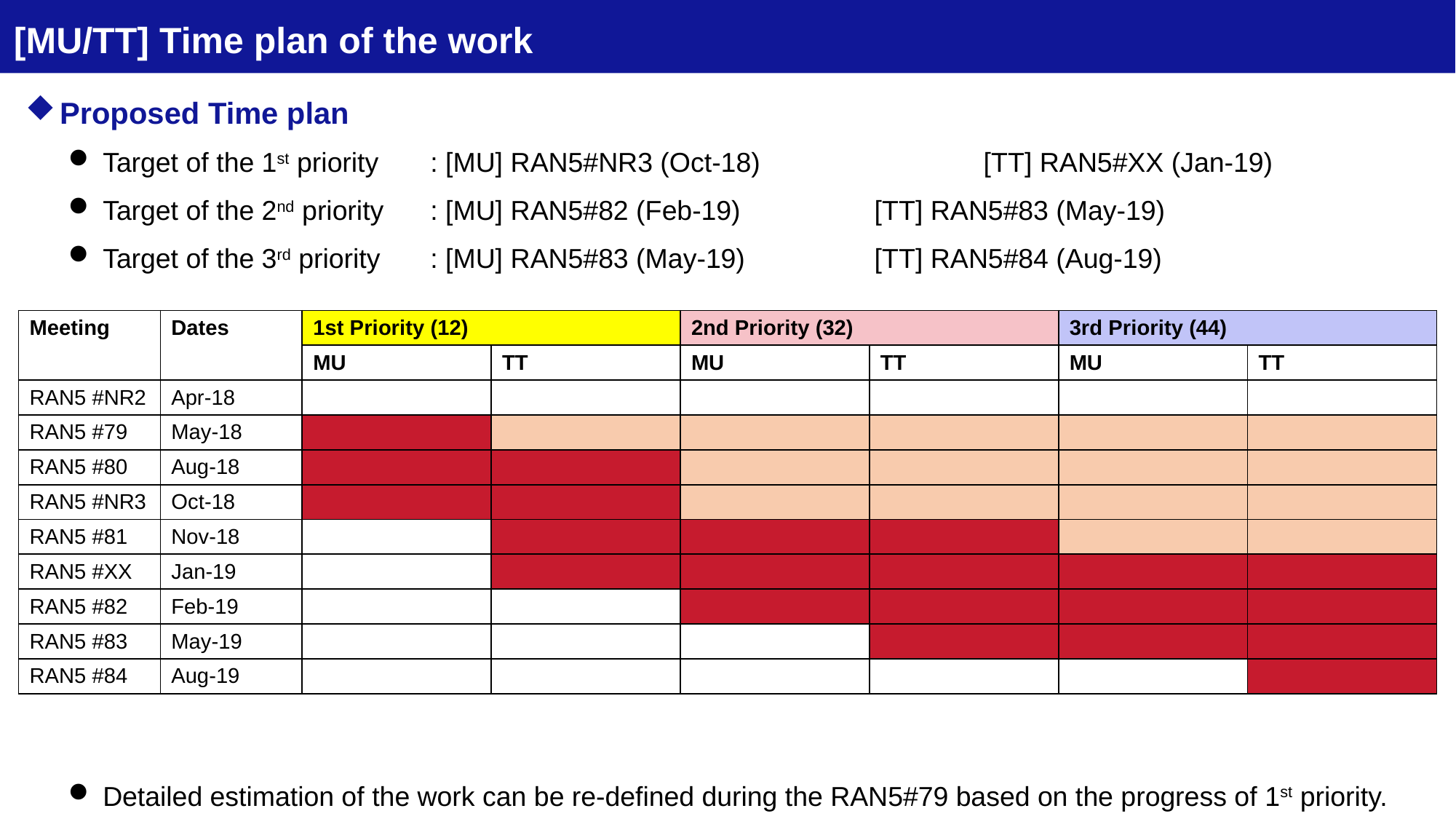

# [MU/TT] Time plan of the work
Proposed Time plan
Target of the 1st priority	: [MU] RAN5#NR3 (Oct-18)		 [TT] RAN5#XX (Jan-19)
Target of the 2nd priority	: [MU] RAN5#82 (Feb-19)		 [TT] RAN5#83 (May-19)
Target of the 3rd priority	: [MU] RAN5#83 (May-19)		 [TT] RAN5#84 (Aug-19)

Detailed estimation of the work can be re-defined during the RAN5#79 based on the progress of 1st priority.
| Meeting | Dates | 1st Priority (12) |  | 2nd Priority (32) |  | 3rd Priority (44) |  |
| --- | --- | --- | --- | --- | --- | --- | --- |
|  |  | MU | TT | MU | TT | MU | TT |
| RAN5 #NR2 | Apr-18 |  |  |  |  |  |  |
| RAN5 #79 | May-18 |  |  |  |  |  |  |
| RAN5 #80 | Aug-18 |  |  |  |  |  |  |
| RAN5 #NR3 | Oct-18 |  |  |  |  |  |  |
| RAN5 #81 | Nov-18 |  |  |  |  |  |  |
| RAN5 #XX | Jan-19 |  |  |  |  |  |  |
| RAN5 #82 | Feb-19 |  |  |  |  |  |  |
| RAN5 #83 | May-19 |  |  |  |  |  |  |
| RAN5 #84 | Aug-19 |  |  |  |  |  |  |